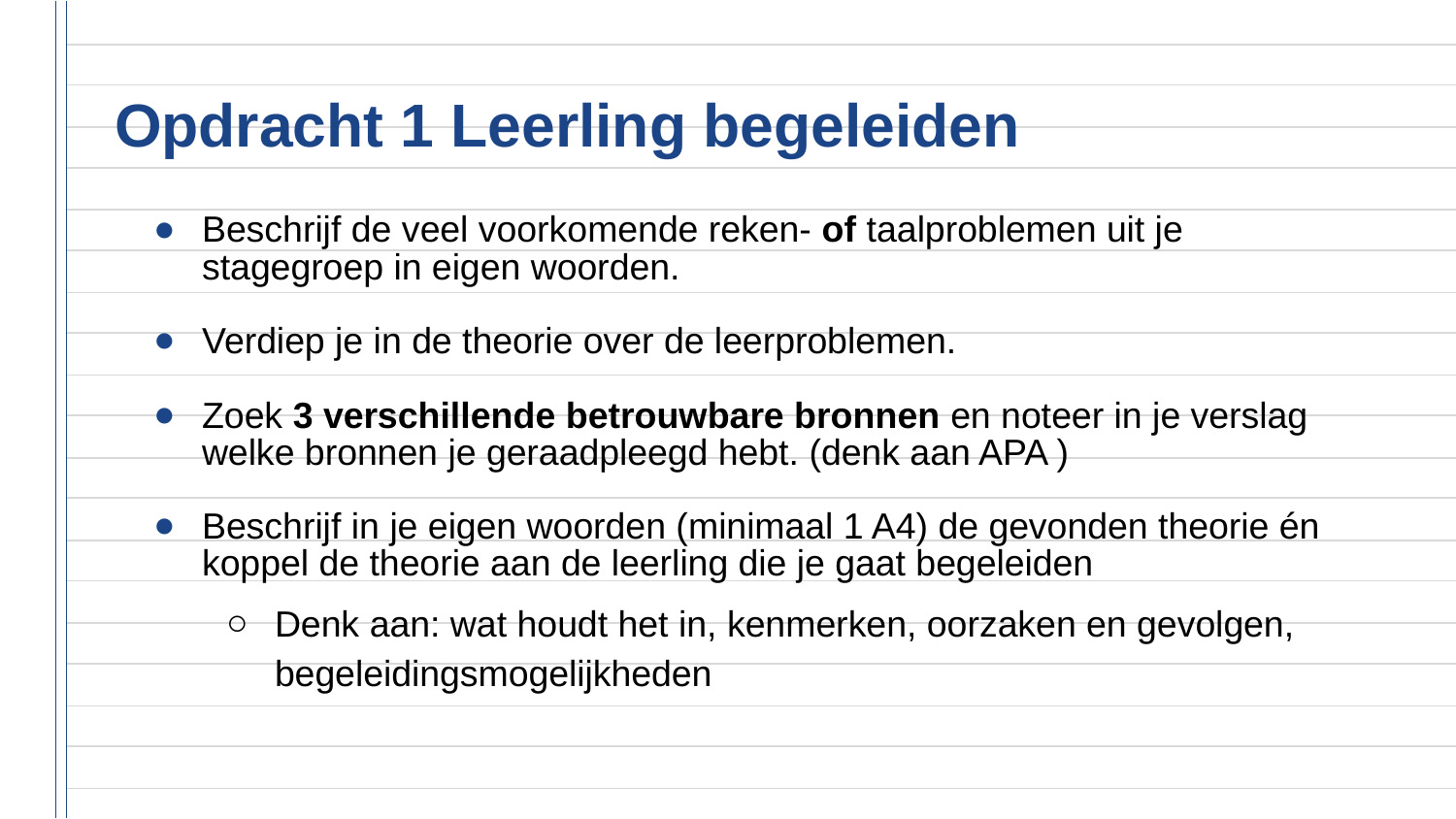

# Opdracht 1 Leerling begeleiden
Beschrijf de veel voorkomende reken- of taalproblemen uit je stagegroep in eigen woorden.

Verdiep je in de theorie over de leerproblemen.

Zoek 3 verschillende betrouwbare bronnen en noteer in je verslag welke bronnen je geraadpleegd hebt. (denk aan APA )

Beschrijf in je eigen woorden (minimaal 1 A4) de gevonden theorie én koppel de theorie aan de leerling die je gaat begeleiden
Denk aan: wat houdt het in, kenmerken, oorzaken en gevolgen, begeleidingsmogelijkheden